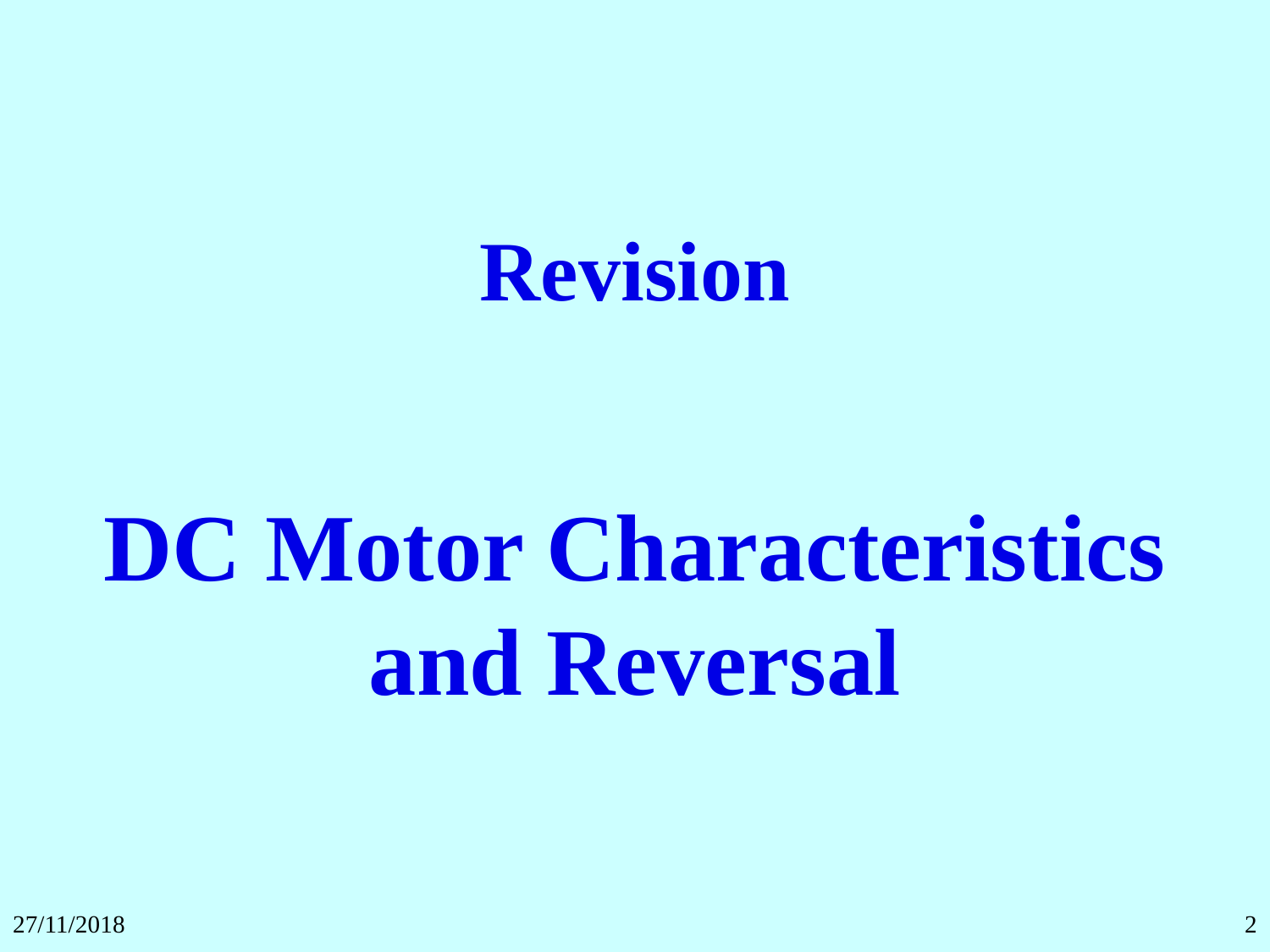

Revision

DC Motor Characteristics
and Reversal
27/11/2018
2